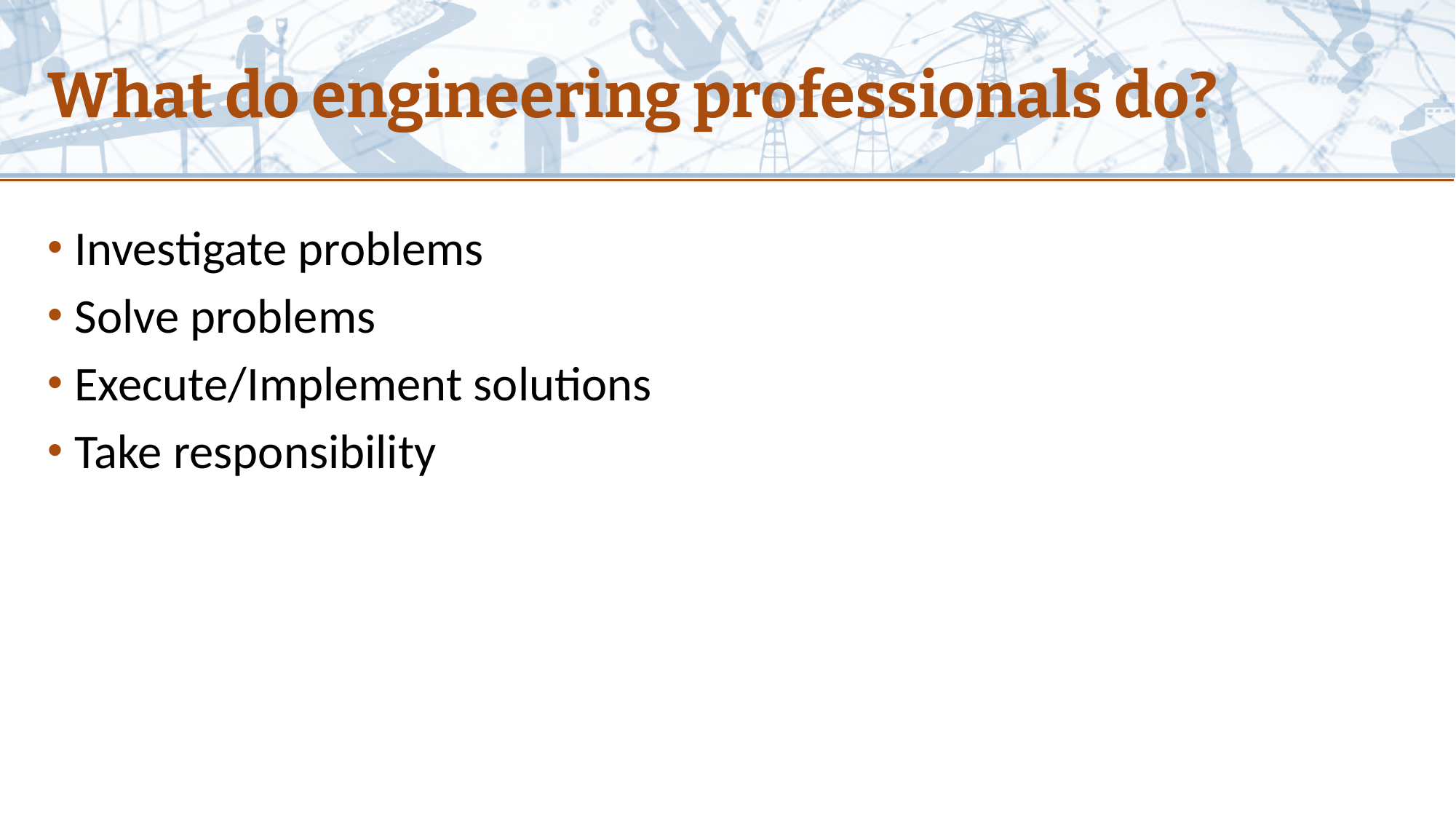

# What do engineering professionals do?
Investigate problems
Solve problems
Execute/Implement solutions
Take responsibility